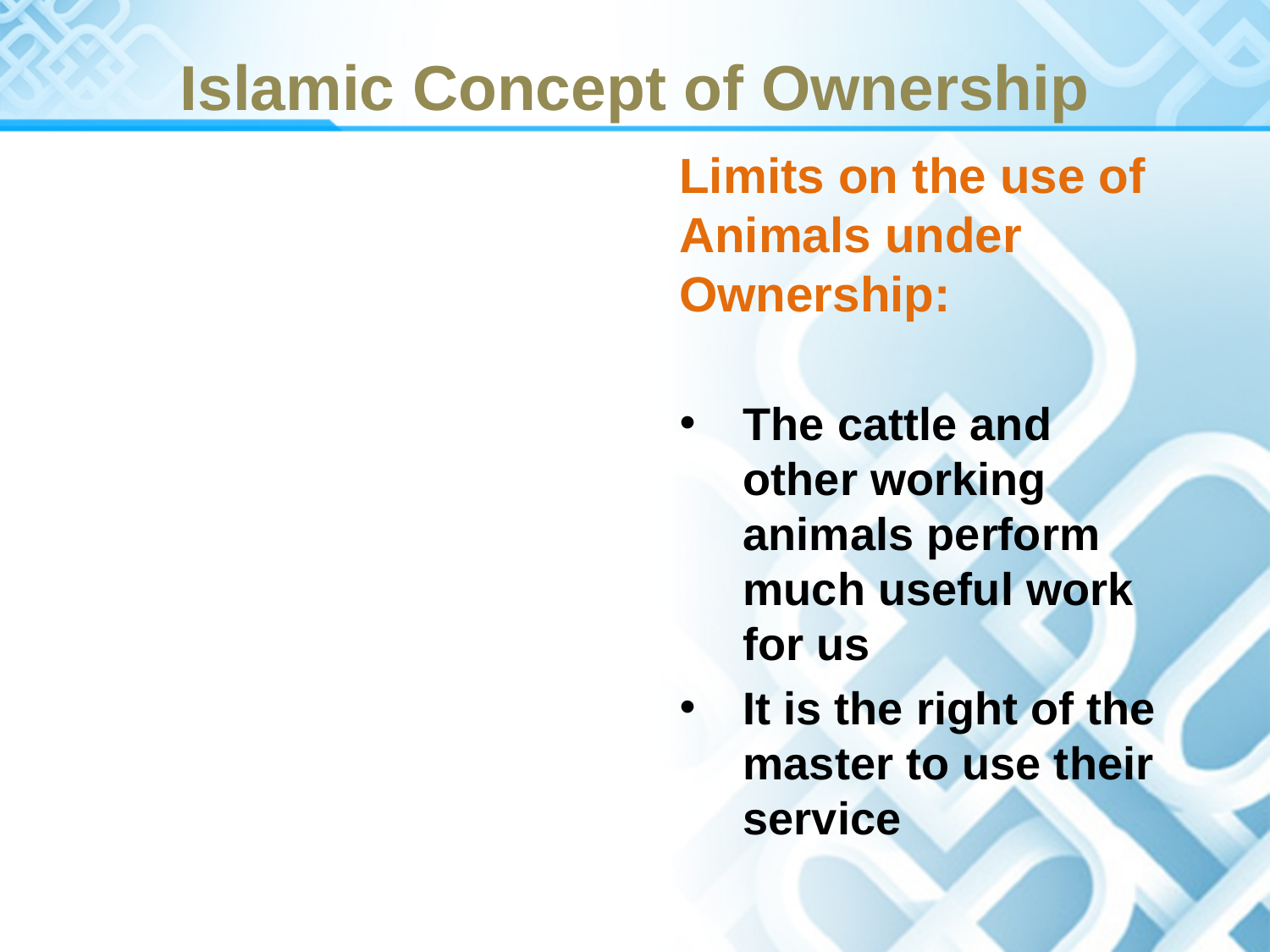

Islamic Concept of Ownership
Limits on the use of Animals under Ownership:

The cattle and other working animals perform  much useful work for us
It is the right of the master to use their service